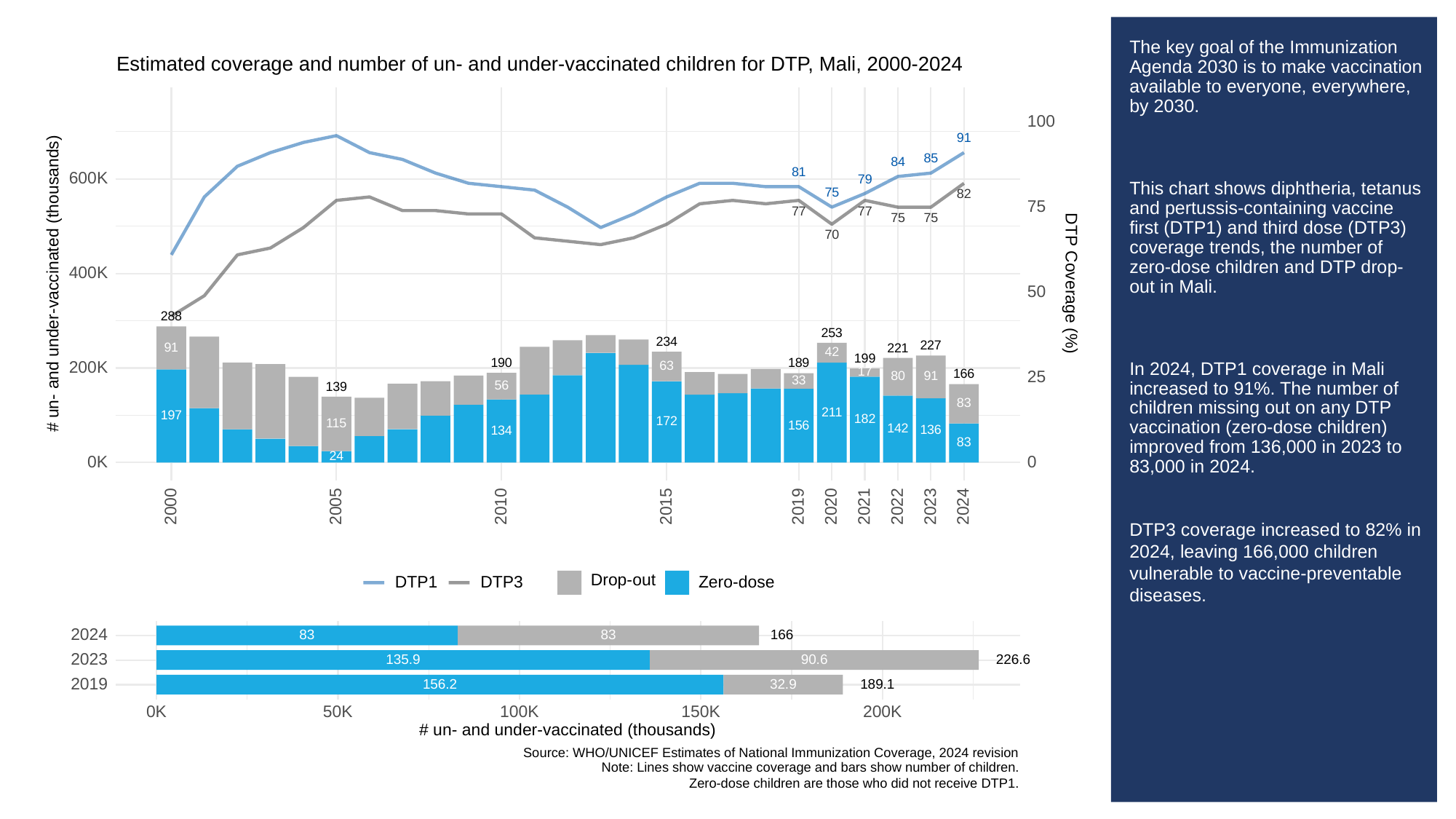

# The key goal of the Immunization Agenda 2030 is to make vaccination available to everyone, everywhere, by 2030.

This chart shows diphtheria, tetanus and pertussis-containing vaccine first (DTP1) and third dose (DTP3) coverage trends, the number of zero-dose children and DTP drop-out in Mali.

In 2024, DTP1 coverage in Mali increased to 91%. The number of children missing out on any DTP vaccination (zero-dose children) improved from 136,000 in 2023 to 83,000 in 2024.

DTP3 coverage increased to 82% in 2024, leaving 166,000 children vulnerable to vaccine-preventable diseases.

Estimated coverage and number of un- and under-vaccinated children for DTP, Mali, 2000-2024

100

91

85
84
81
600K
79

75
82
75
77
77
75
75

70
400K

# un- and under-vaccinated (thousands)
DTP Coverage (%)
50
288

253

234

227

91
221

42

199

190
189
63
200K

17

166
25
80
91

33

56
139

83

211

197
182

172
115
156

142
136
134

83

24
0K
0

2023
2000
2005
2010
2015
2019
2020
2021
2022
2024

Drop-out
DTP3
Zero-dose
DTP1

2024
83
83
166

2023
135.9
90.6
226.6

2019
32.9
156.2
189.1

0K
50K
100K
150K
200K
# un- and under-vaccinated (thousands)
Source: WHO/UNICEF Estimates of National Immunization Coverage, 2024 revision
Note: Lines show vaccine coverage and bars show number of children.
Zero-dose children are those who did not receive DTP1.